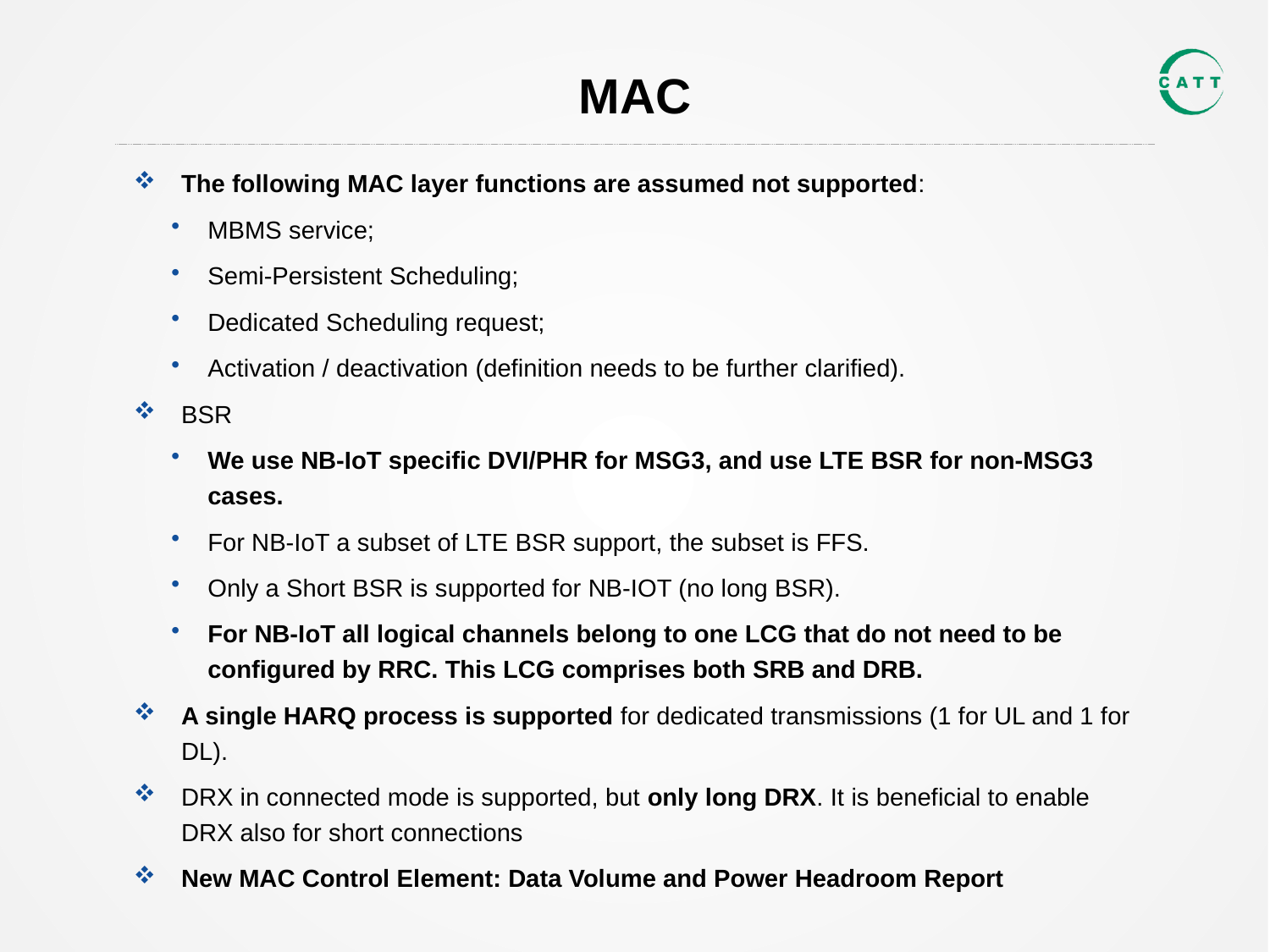

# MAC
The following MAC layer functions are assumed not supported:
MBMS service;
Semi-Persistent Scheduling;
Dedicated Scheduling request;
Activation / deactivation (definition needs to be further clarified).
BSR
We use NB-IoT specific DVI/PHR for MSG3, and use LTE BSR for non-MSG3 cases.
For NB-IoT a subset of LTE BSR support, the subset is FFS.
Only a Short BSR is supported for NB-IOT (no long BSR).
For NB-IoT all logical channels belong to one LCG that do not need to be configured by RRC. This LCG comprises both SRB and DRB.
A single HARQ process is supported for dedicated transmissions (1 for UL and 1 for DL).
DRX in connected mode is supported, but only long DRX. It is beneficial to enable DRX also for short connections
New MAC Control Element: Data Volume and Power Headroom Report